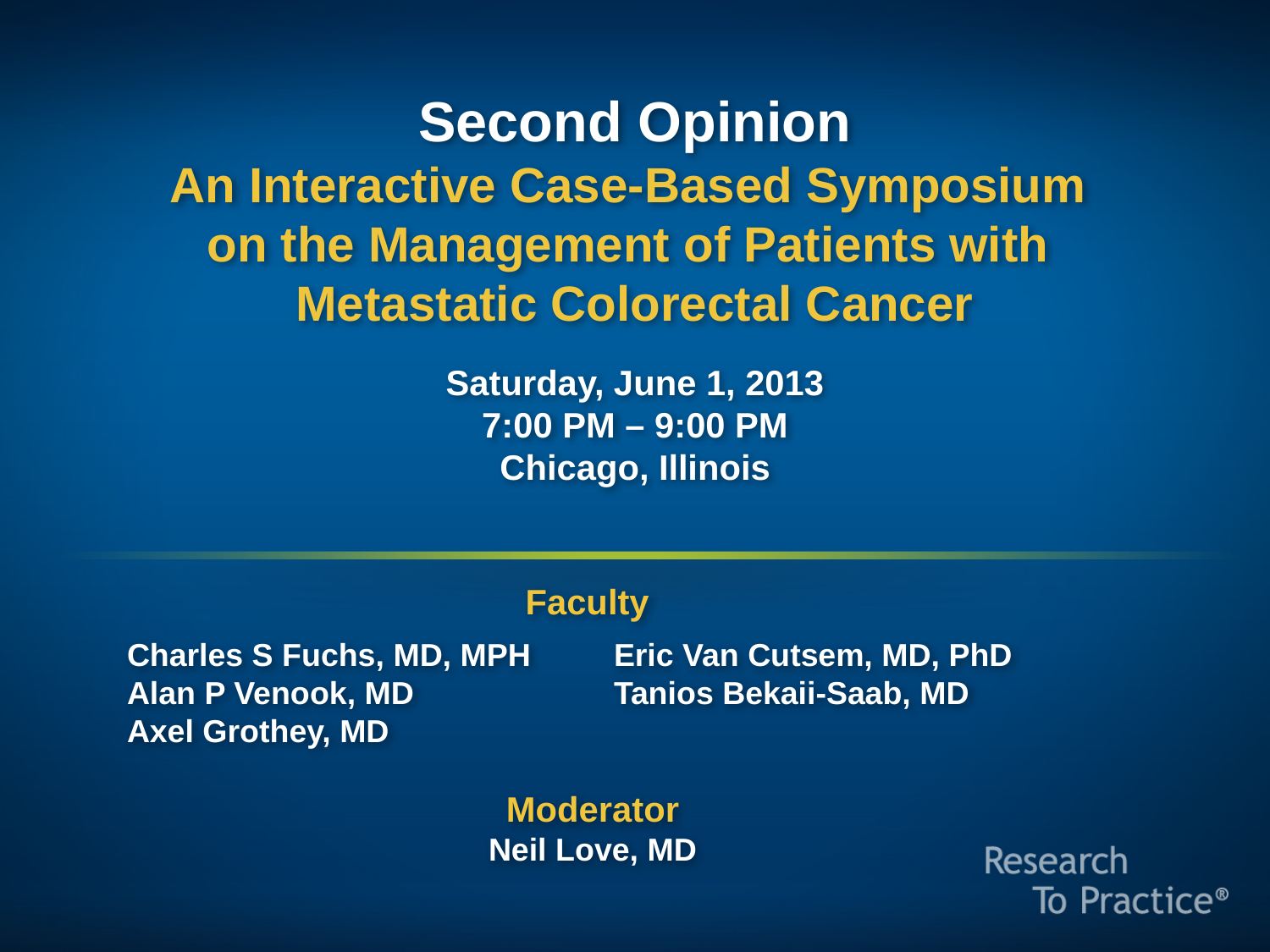

Second Opinion
An Interactive Case-Based Symposium
on the Management of Patients with
Metastatic Colorectal Cancer
Saturday, June 1, 2013
7:00 PM – 9:00 PM
Chicago, Illinois
Faculty
Charles S Fuchs, MD, MPH
Alan P Venook, MD
Axel Grothey, MD
Eric Van Cutsem, MD, PhD
Tanios Bekaii-Saab, MD
Moderator
Neil Love, MD